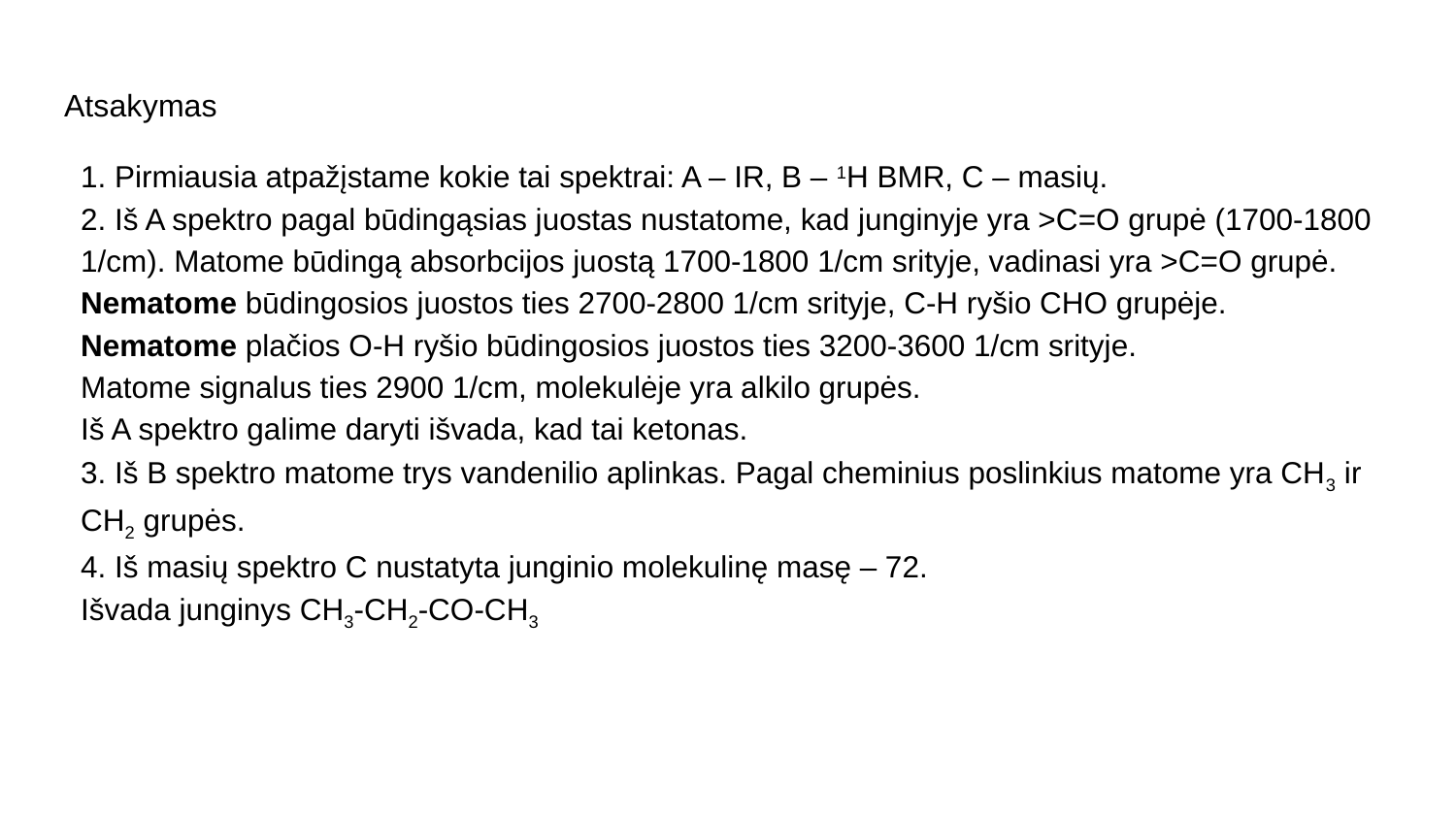

# Atsakymas
1. Pirmiausia atpažįstame kokie tai spektrai: A – IR, B – 1H BMR, C – masių.
2. Iš A spektro pagal būdingąsias juostas nustatome, kad junginyje yra >C=O grupė (1700-1800 1/cm). Matome būdingą absorbcijos juostą 1700-1800 1/cm srityje, vadinasi yra >C=O grupė.
Nematome būdingosios juostos ties 2700-2800 1/cm srityje, C-H ryšio CHO grupėje.
Nematome plačios O-H ryšio būdingosios juostos ties 3200-3600 1/cm srityje.
Matome signalus ties 2900 1/cm, molekulėje yra alkilo grupės.
Iš A spektro galime daryti išvada, kad tai ketonas.
3. Iš B spektro matome trys vandenilio aplinkas. Pagal cheminius poslinkius matome yra CH3 ir CH2 grupės.
4. Iš masių spektro C nustatyta junginio molekulinę masę – 72.
Išvada junginys CH3-CH2-CO-CH3